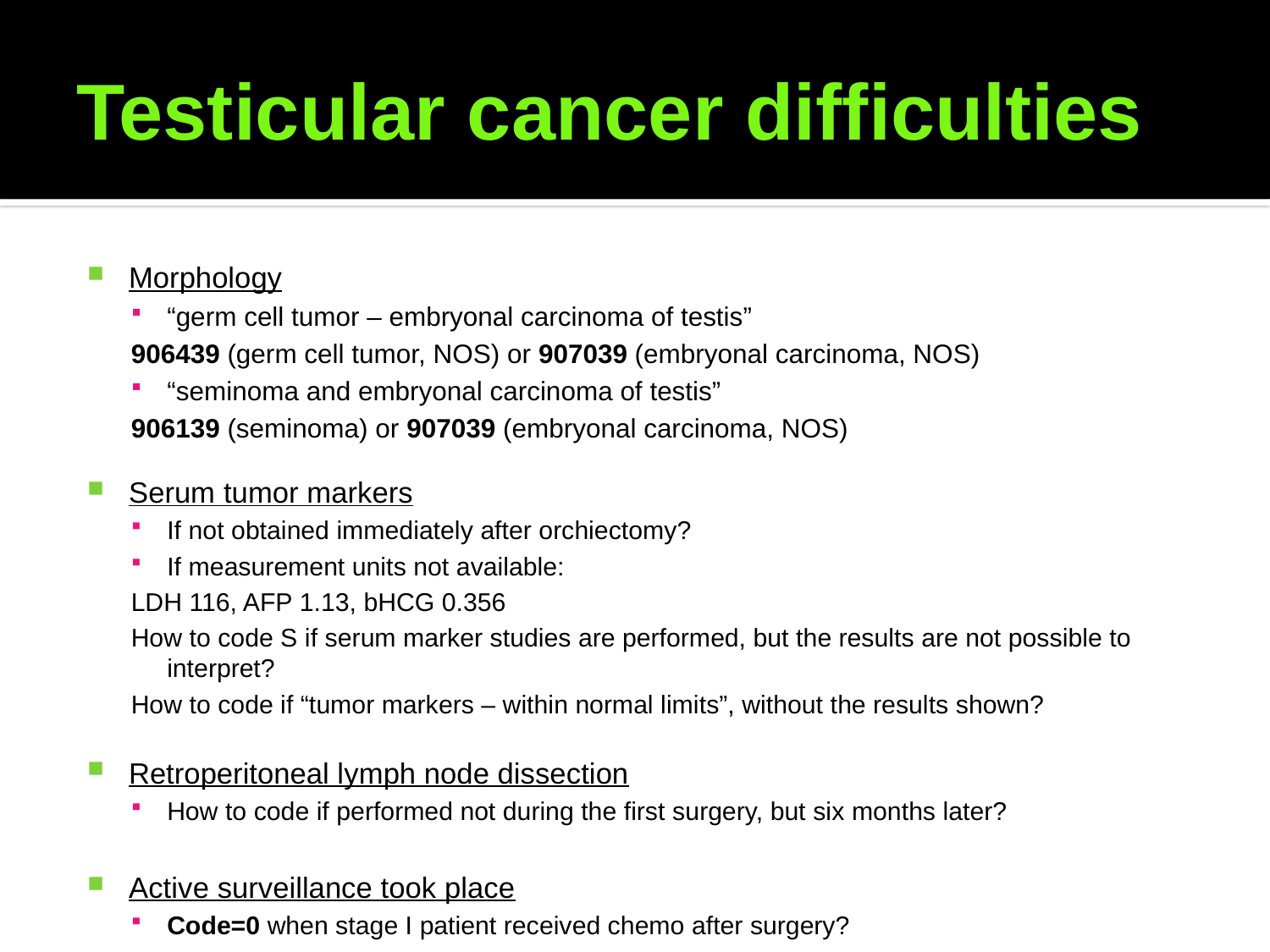

# Testicular cancer difficulties
Morphology
“germ cell tumor – embryonal carcinoma of testis”
906439 (germ cell tumor, NOS) or 907039 (embryonal carcinoma, NOS)
“seminoma and embryonal carcinoma of testis”
906139 (seminoma) or 907039 (embryonal carcinoma, NOS)

Serum tumor markers
If not obtained immediately after orchiectomy?
If measurement units not available:
LDH 116, AFP 1.13, bHCG 0.356
How to code S if serum marker studies are performed, but the results are not possible to interpret?
How to code if “tumor markers – within normal limits”, without the results shown?

Retroperitoneal lymph node dissection
How to code if performed not during the first surgery, but six months later?

Active surveillance took place
Code=0 when stage I patient received chemo after surgery?